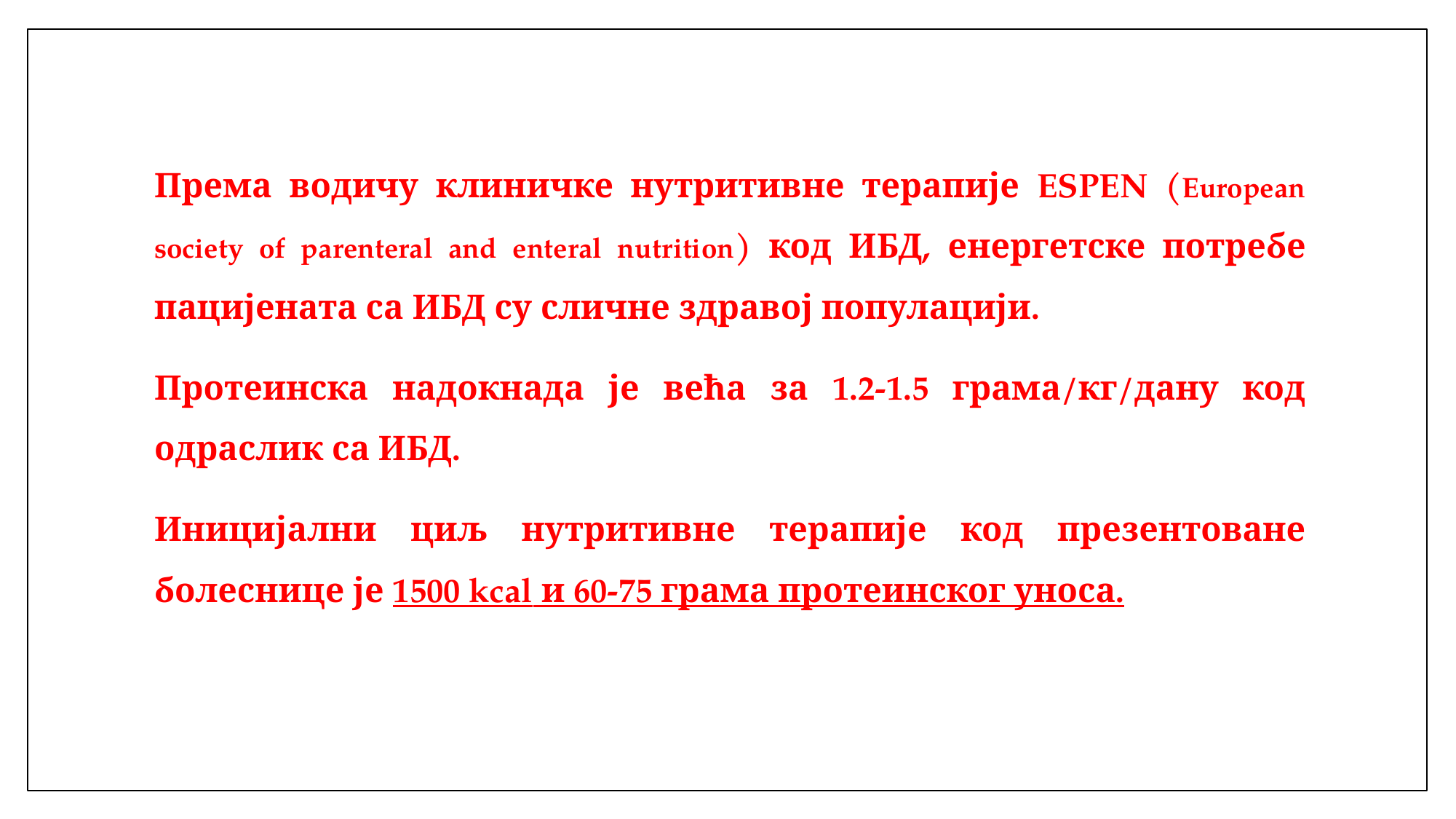

Према водичу клиничке нутритивне терапије ESPEN (European society of parenteral and enteral nutrition) код ИБД, енергетске потребе пацијената са ИБД су сличне здравој популацији.
Протеинска надокнада је већа за 1.2-1.5 грама/кг/дану код одраслик са ИБД.
Иницијални циљ нутритивне терапије код презентоване болеснице је 1500 kcal и 60-75 грама протеинског уноса.